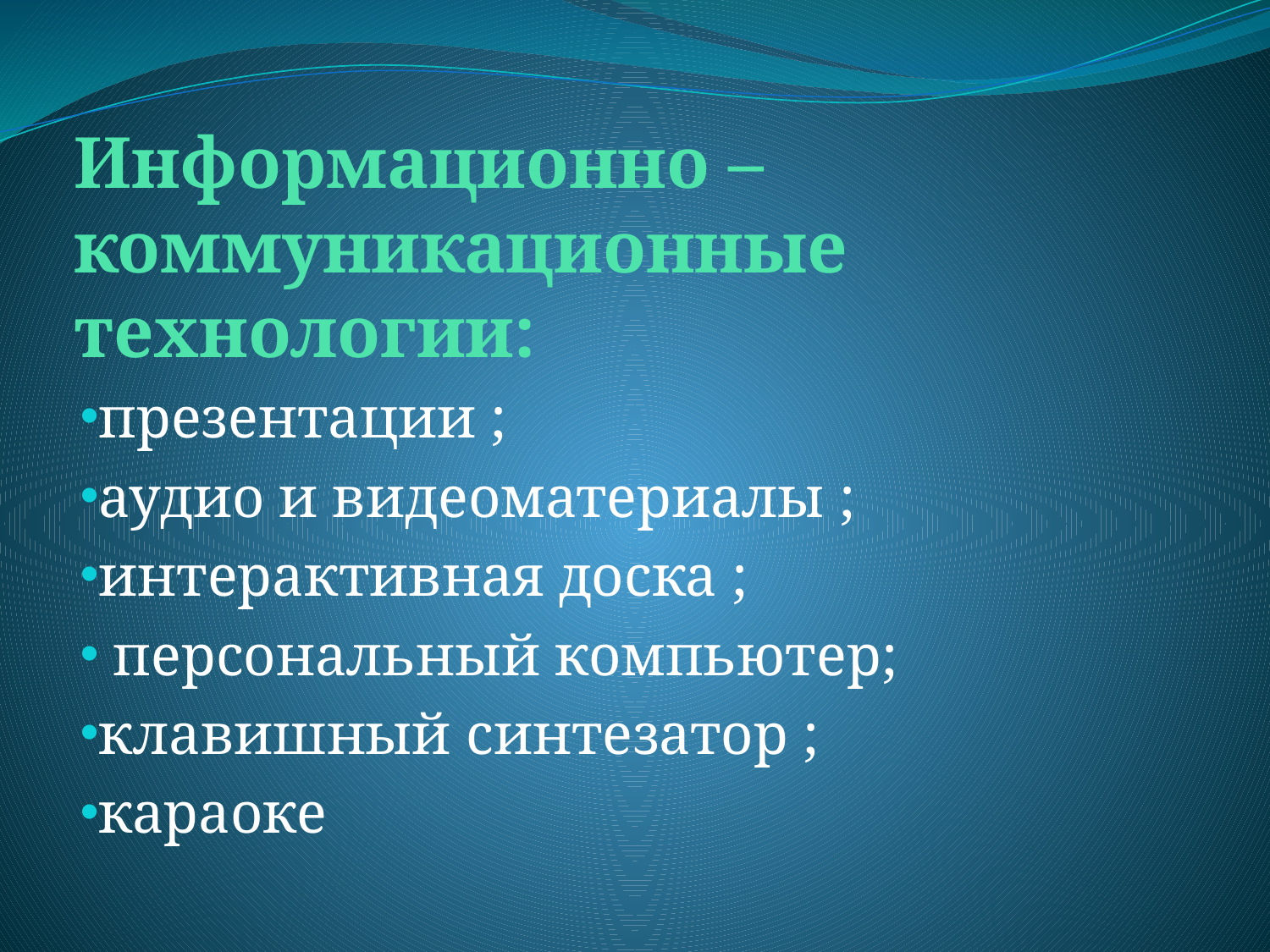

# Информационно – коммуникационные технологии:
презентации ;
аудио и видеоматериалы ;
интерактивная доска ;
 персональный компьютер;
клавишный синтезатор ;
караоке